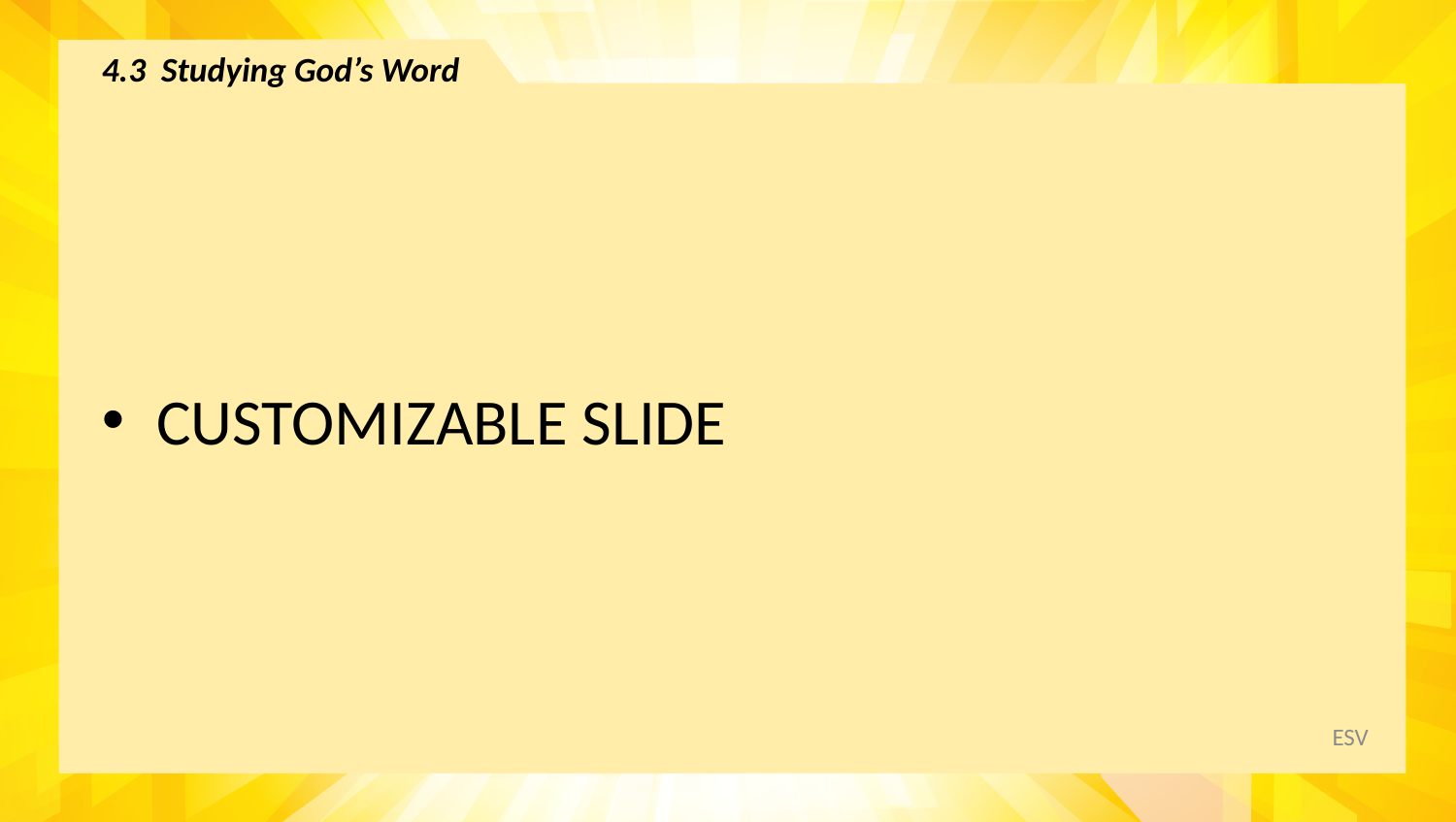

# 4.3  Studying God’s Word
CUSTOMIZABLE SLIDE
ESV